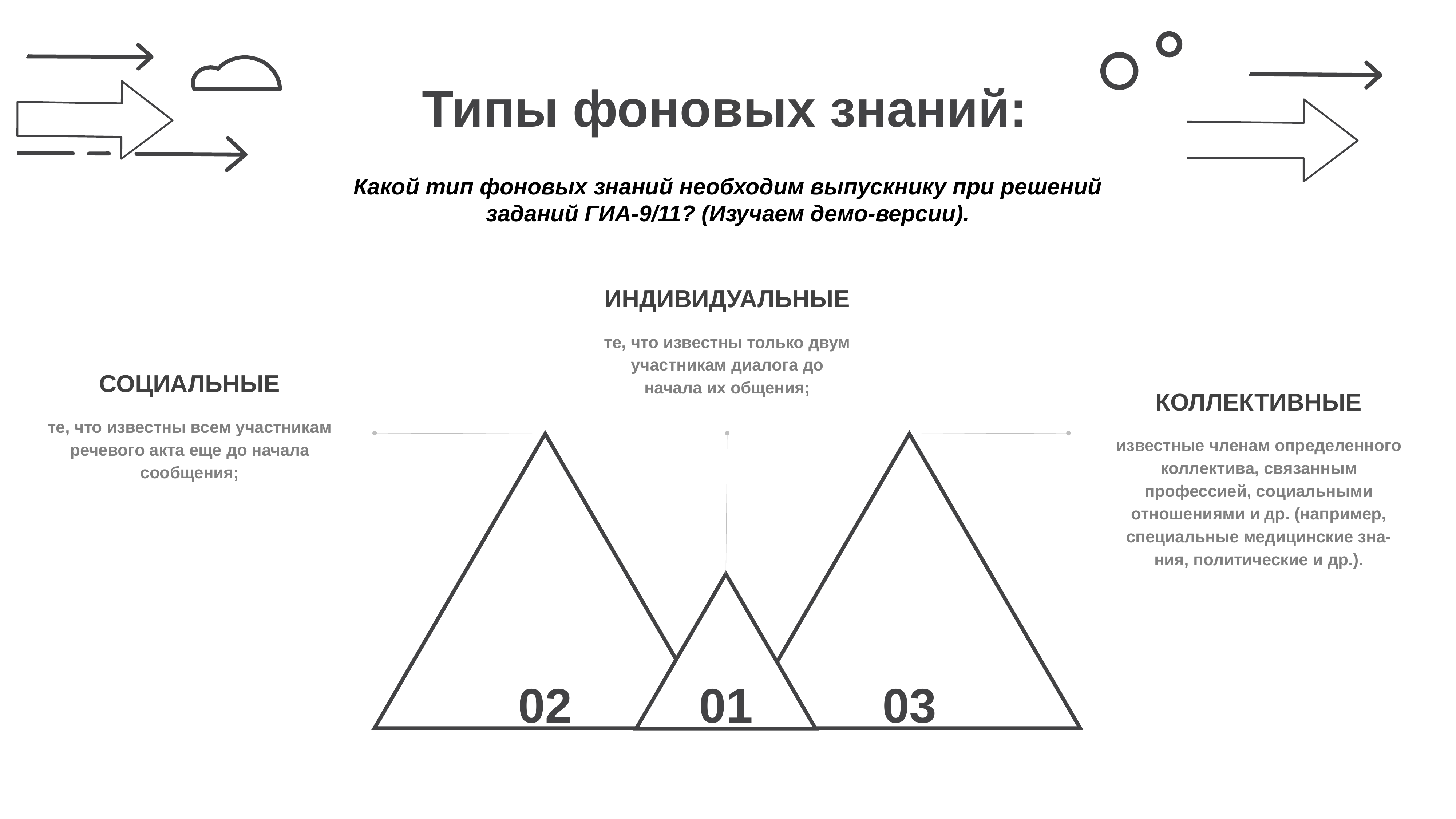

Типы фоновых знаний:

Какой тип фоновых знаний необходим выпускнику при решений заданий ГИА-9/11? (Изучаем демо-версии).
ИНДИВИДУАЛЬНЫЕ
те, что известны только двум участникам диалога до
начала их общения;
СОЦИАЛЬНЫЕ
те, что известны всем участникам речевого акта еще до начала
сообщения;
КОЛЛЕКТИВНЫЕ
известные членам определенного коллектива, связанным
профессией, социальными отношениями и др. (например, специальные медицинские зна-
ния, политические и др.).

03
02
01